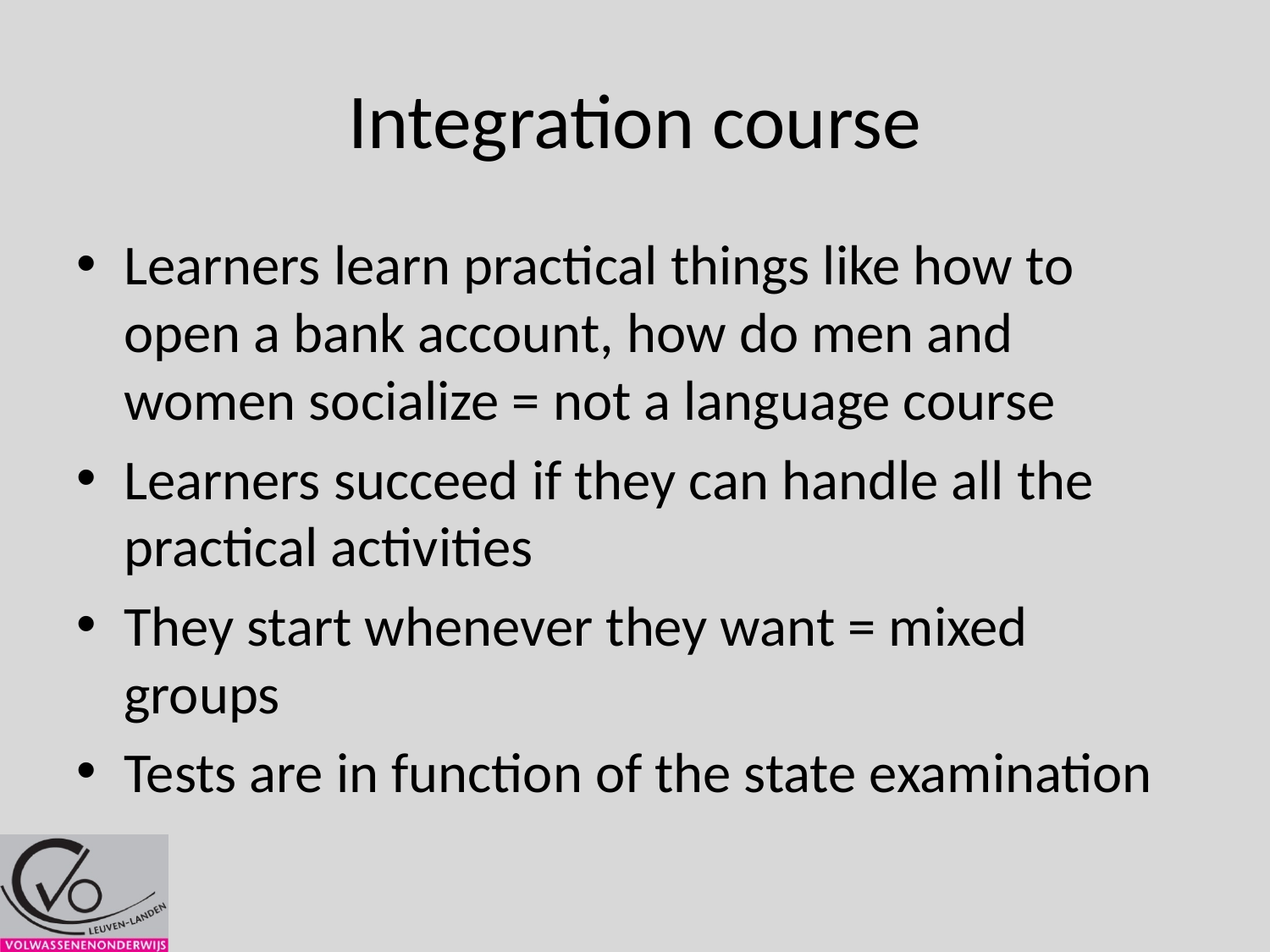

# Integration course
Learners learn practical things like how to open a bank account, how do men and women socialize = not a language course
Learners succeed if they can handle all the practical activities
They start whenever they want = mixed groups
Tests are in function of the state examination